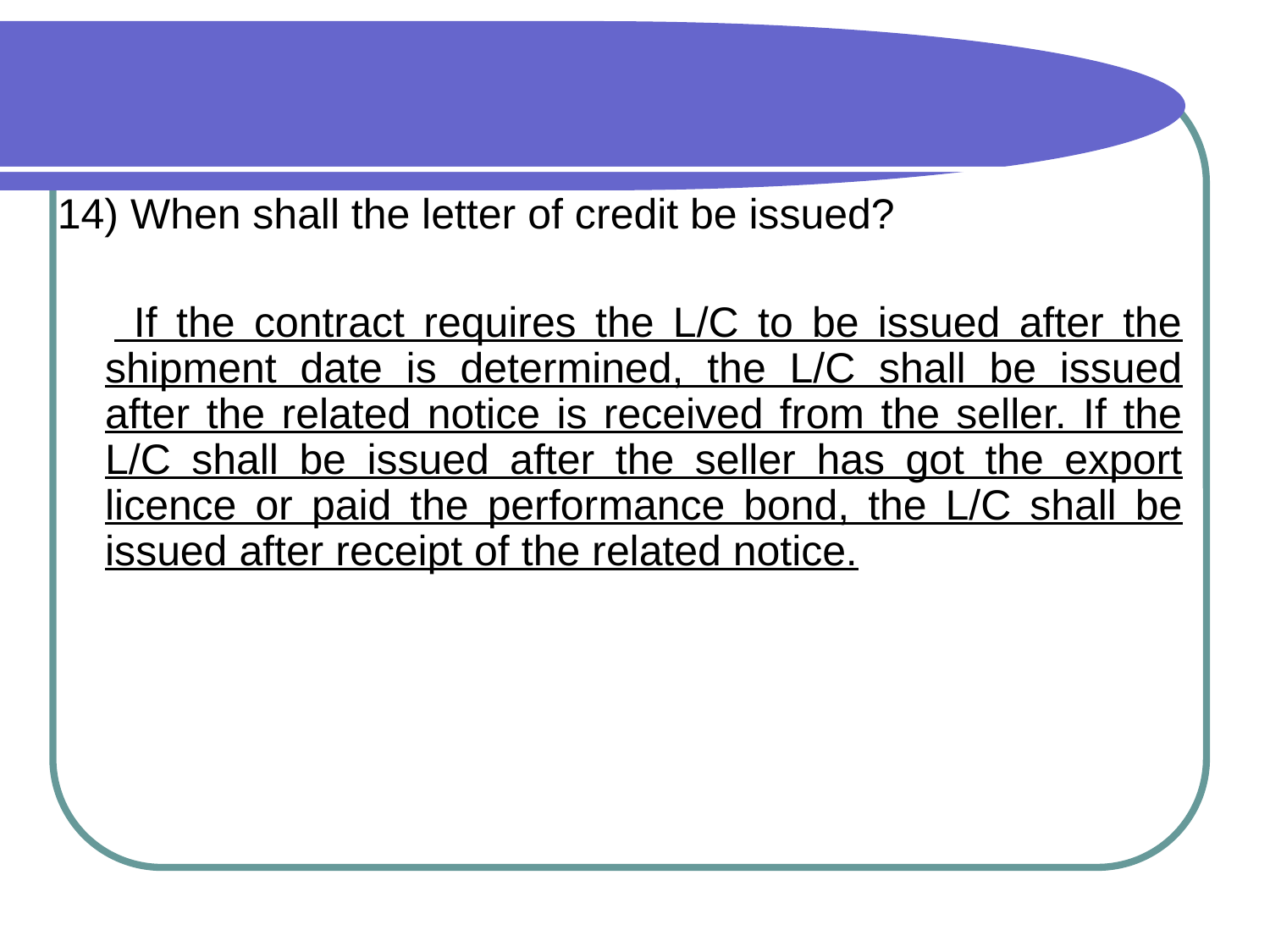

#
14) When shall the letter of credit be issued?

    If the contract requires the L/C to be issued after the shipment date is determined, the L/C shall be issued after the related notice is received from the seller. If the L/C shall be issued after the seller has got the export licence or paid the performance bond, the L/C shall be issued after receipt of the related notice.